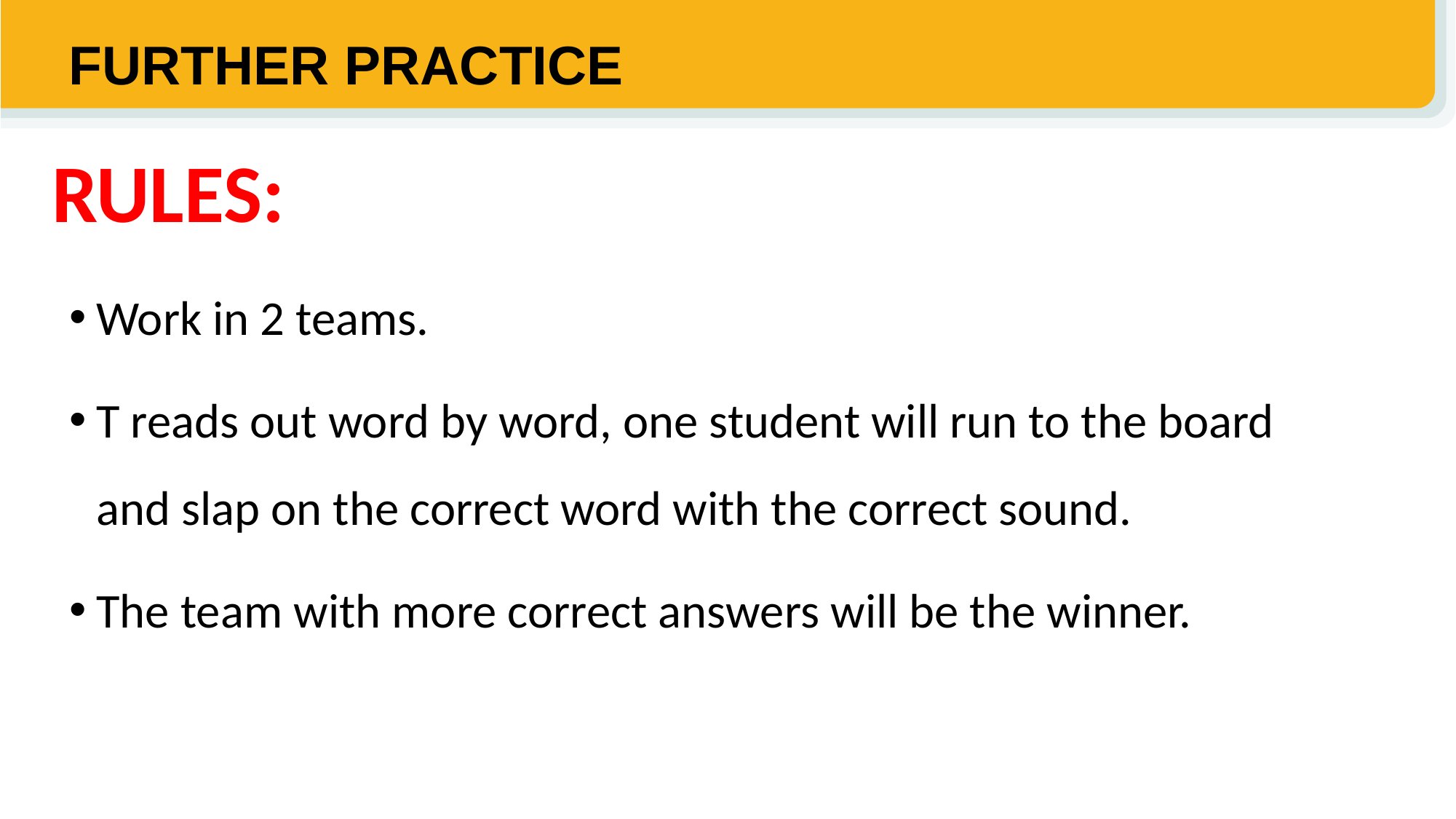

FURTHER PRACTICE
RULES:
Work in 2 teams.
T reads out word by word, one student will run to the board and slap on the correct word with the correct sound.
The team with more correct answers will be the winner.